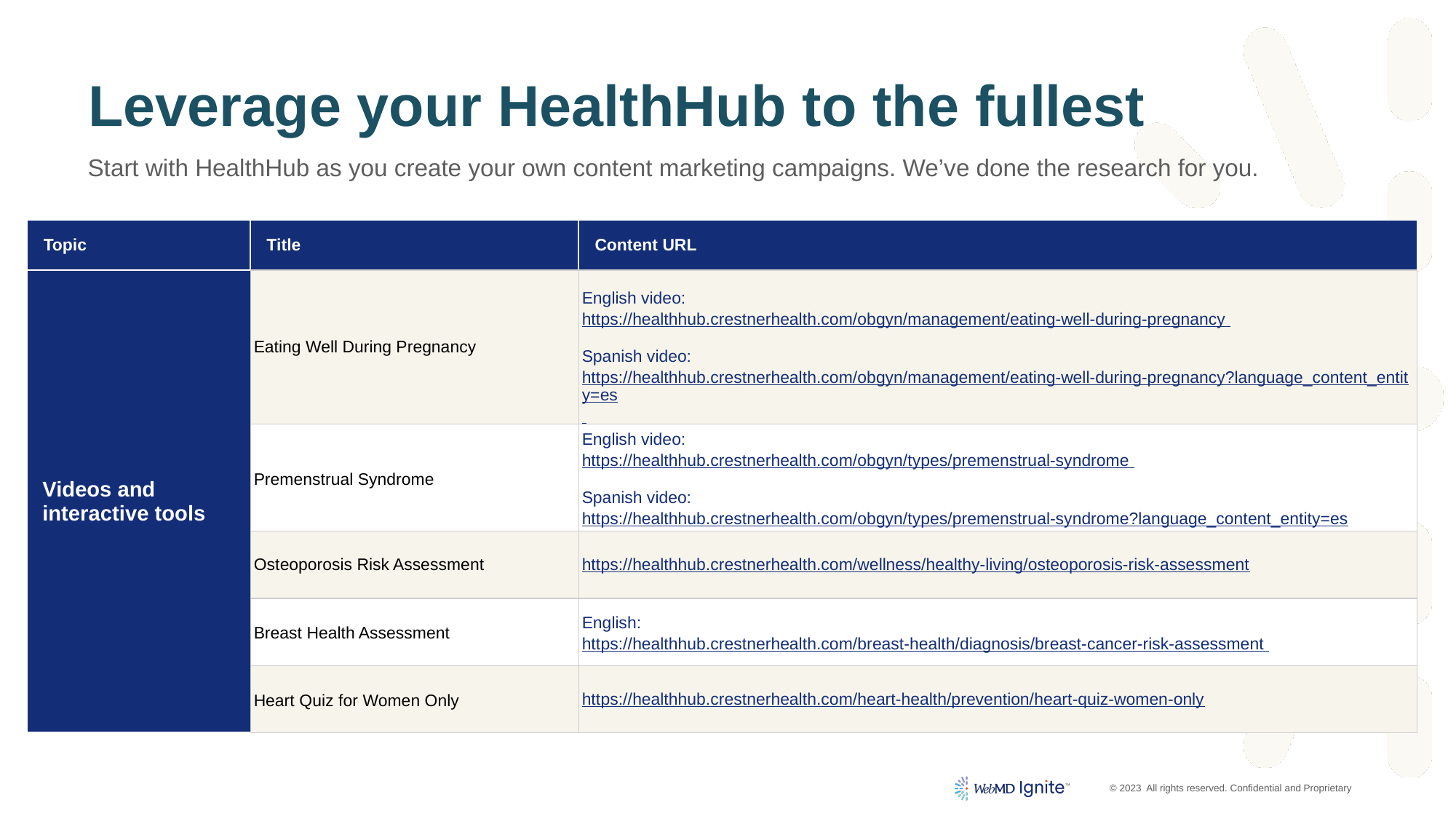

# Leverage your HealthHub to the fullest
Start with HealthHub as you create your own content marketing campaigns. We’ve done the research for you.
| Topic | Title | Content URL |
| --- | --- | --- |
| Videos and interactive tools | Eating Well During Pregnancy | English video: https://healthhub.crestnerhealth.com/obgyn/management/eating-well-during-pregnancy Spanish video: https://healthhub.crestnerhealth.com/obgyn/management/eating-well-during-pregnancy?language\_content\_entity=es |
|  | Premenstrual Syndrome | English video: https://healthhub.crestnerhealth.com/obgyn/types/premenstrual-syndrome Spanish video: https://healthhub.crestnerhealth.com/obgyn/types/premenstrual-syndrome?language\_content\_entity=es |
|  | Osteoporosis Risk Assessment | https://healthhub.crestnerhealth.com/wellness/healthy-living/osteoporosis-risk-assessment |
|  | Breast Health Assessment | English: https://healthhub.crestnerhealth.com/breast-health/diagnosis/breast-cancer-risk-assessment |
|  | Heart Quiz for Women Only | https://healthhub.crestnerhealth.com/heart-health/prevention/heart-quiz-women-only |